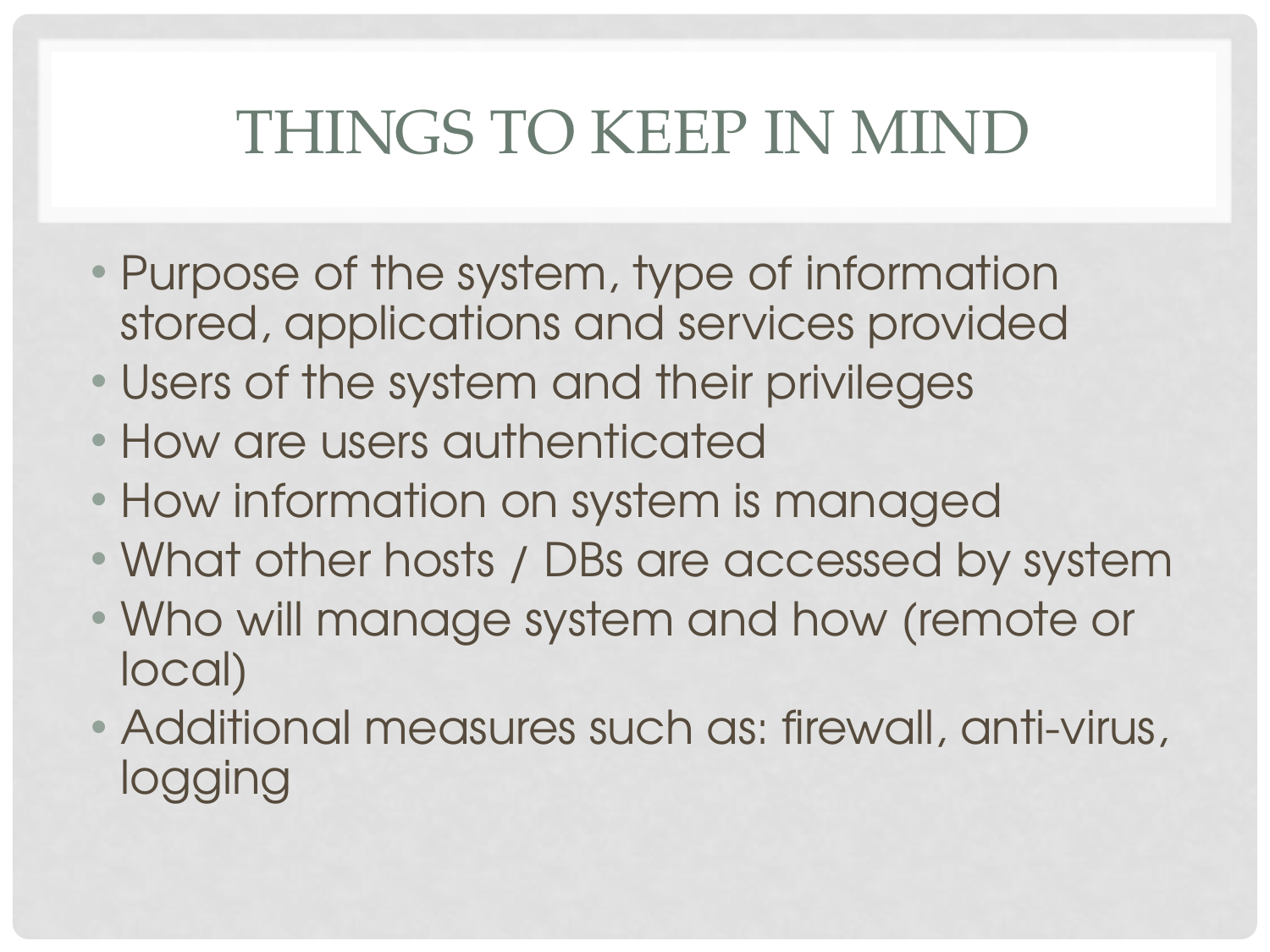

# Things to keep in mind
Purpose of the system, type of information stored, applications and services provided
Users of the system and their privileges
How are users authenticated
How information on system is managed
What other hosts / DBs are accessed by system
Who will manage system and how (remote or local)
Additional measures such as: firewall, anti-virus, logging